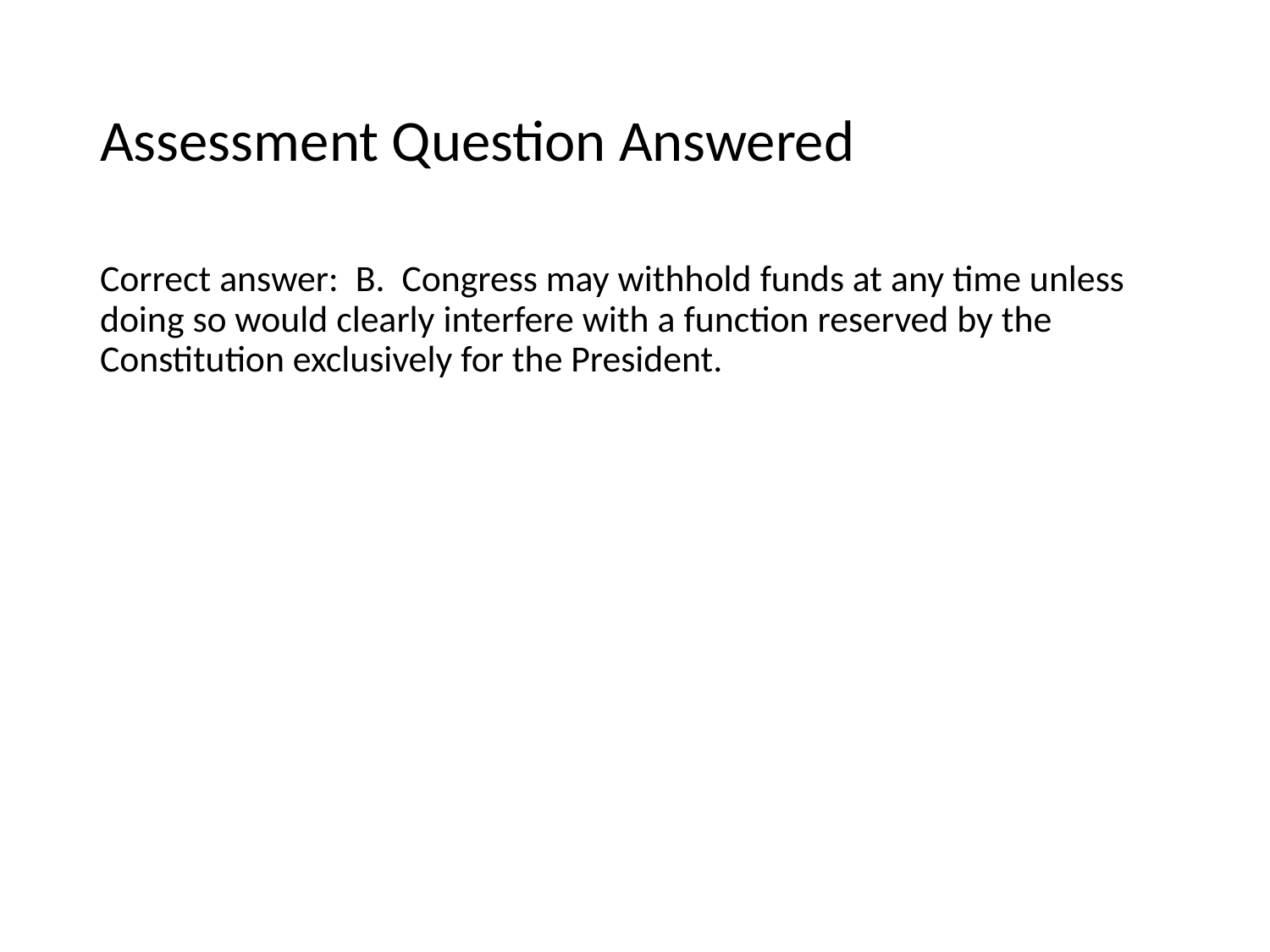

# Assessment Question Answered
Correct answer:  B.  Congress may withhold funds at any time unless doing so would clearly interfere with a function reserved by the Constitution exclusively for the President.